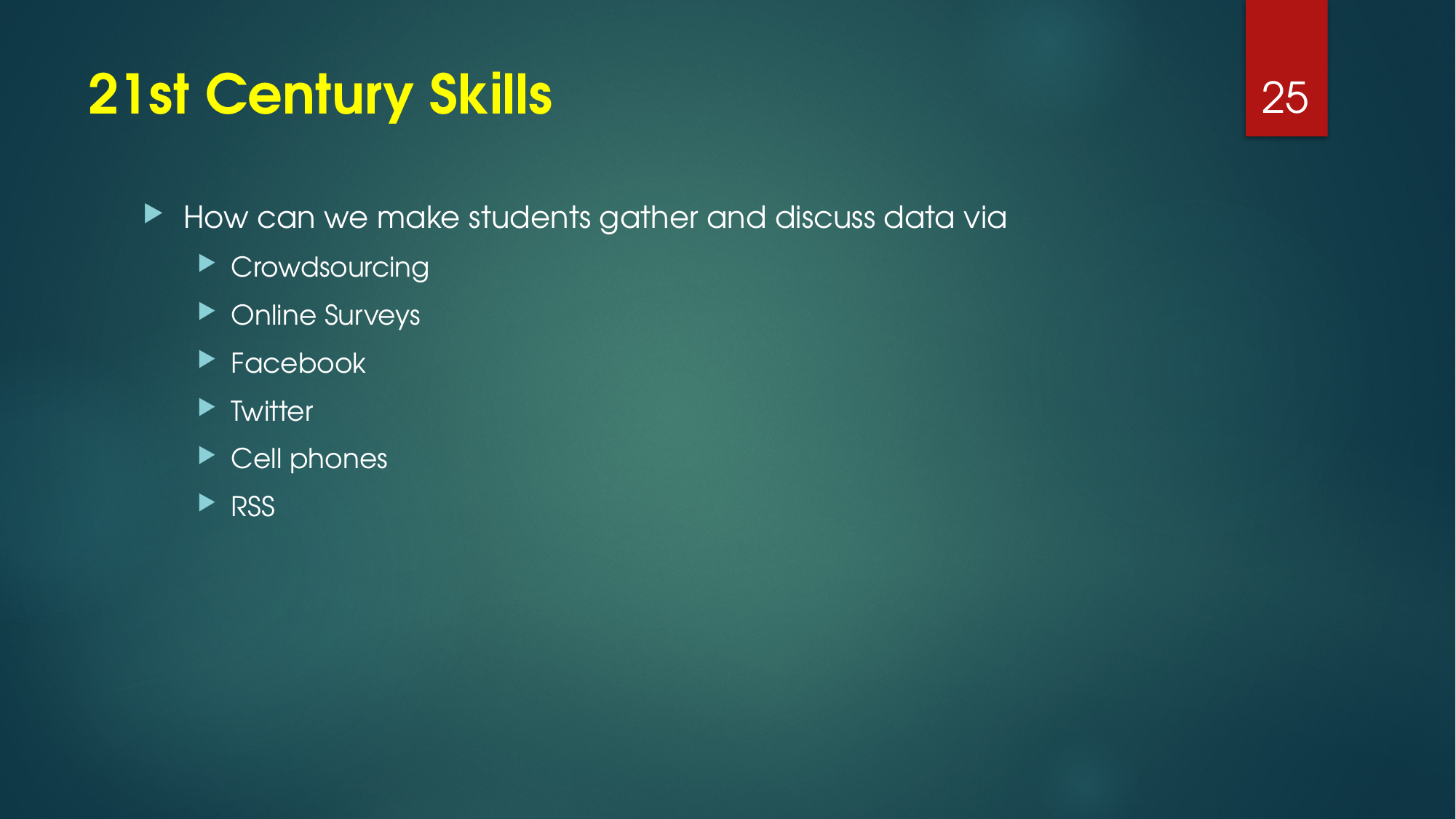

25
# 21st Century Skills
How can we make students gather and discuss data via
Crowdsourcing
Online Surveys
Facebook
Twitter
Cell phones
RSS